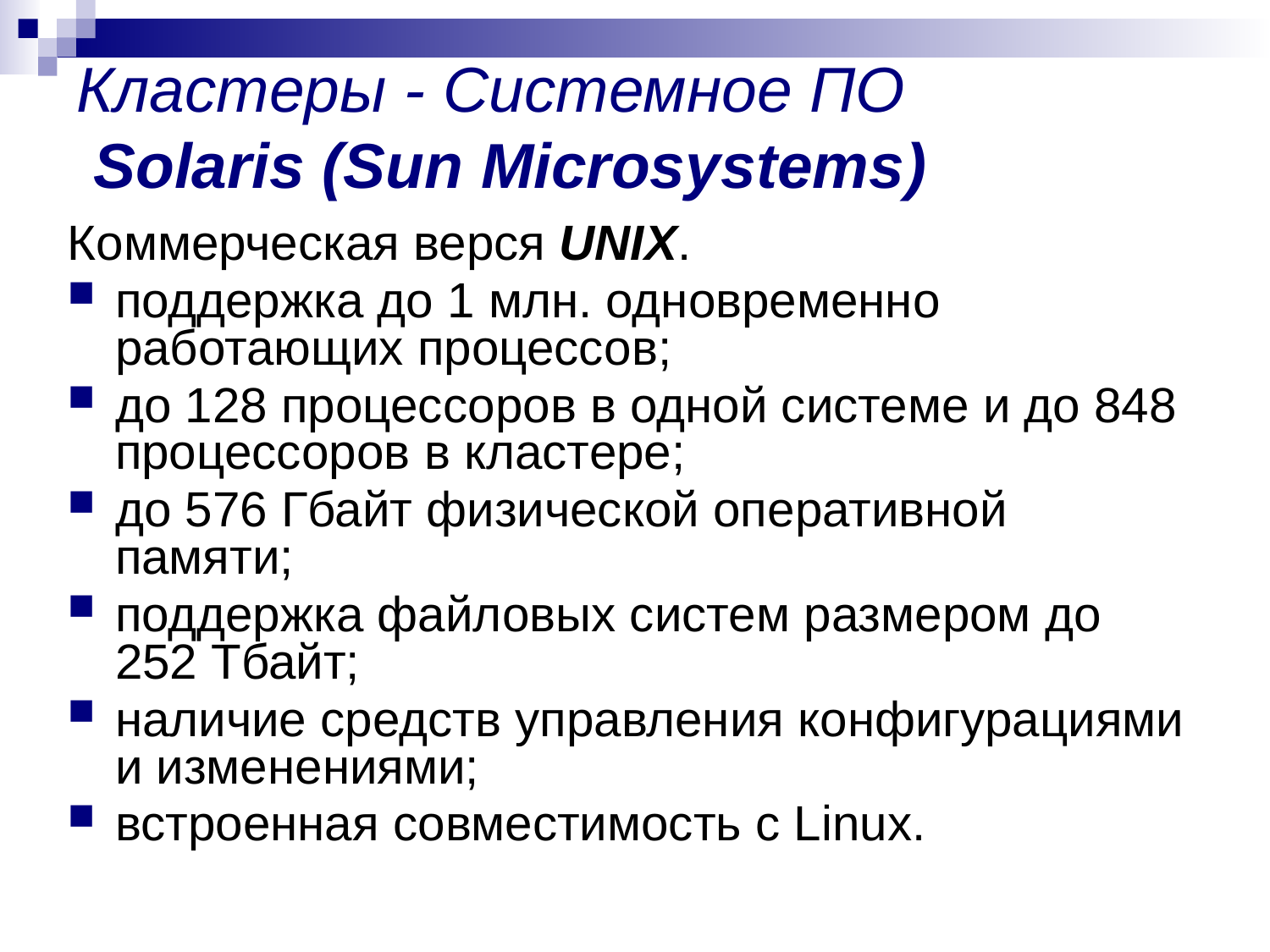

# Кластеры - Системное ПО Solaris (Sun Microsystems)
Коммерческая верся UNIX.
поддержка до 1 млн. одновременно работающих процессов;
до 128 процессоров в одной системе и до 848 процессоров в кластере;
до 576 Гбайт физической оперативной памяти;
поддержка файловых систем размером до 252 Тбайт;
наличие средств управления конфигурациями и изменениями;
встроенная совместимость с Linux.